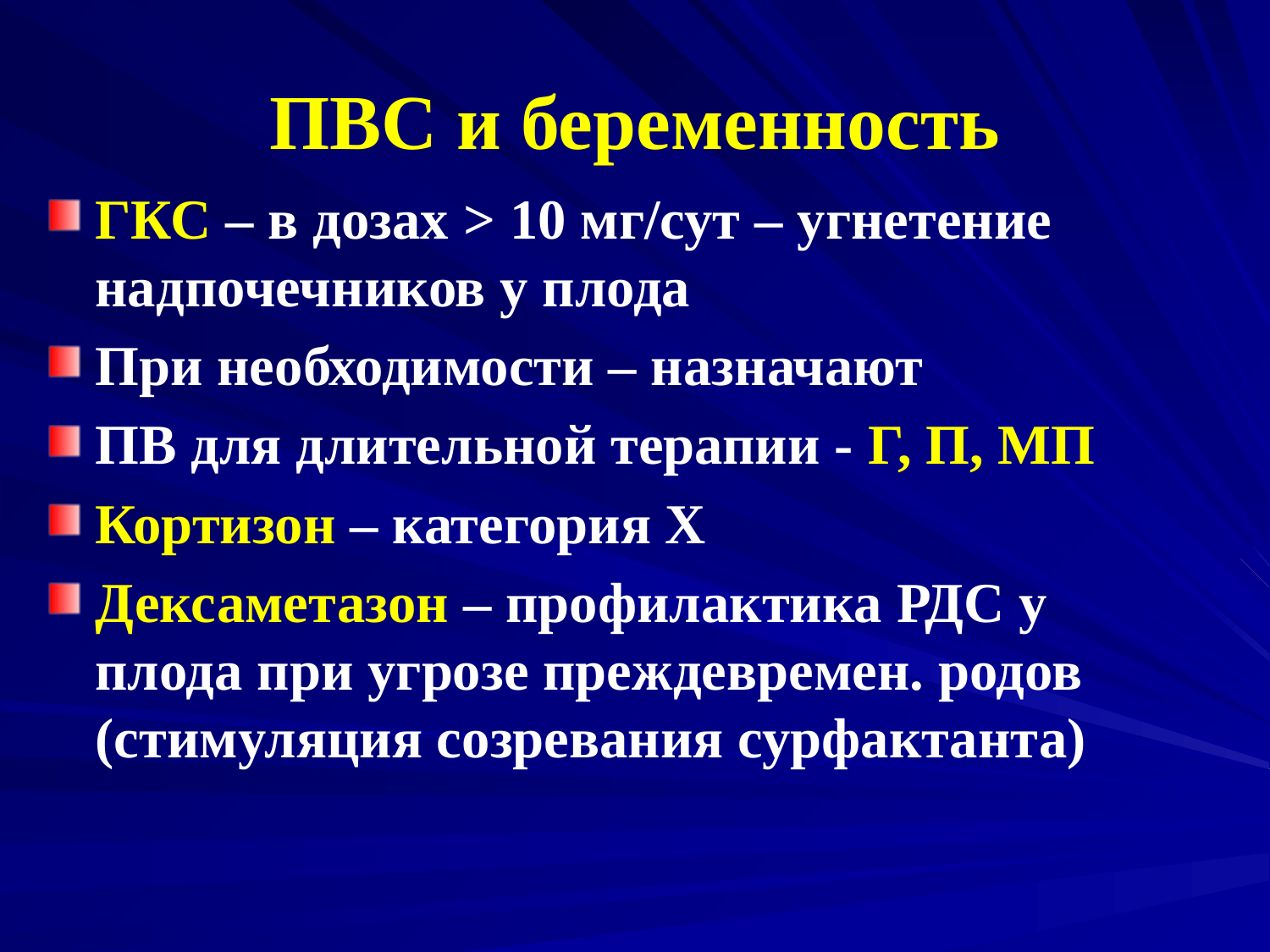

# ПВС и беременность
ГКС – в дозах > 10 мг/сут – угнетение надпочечников у плода
При необходимости – назначают
ПВ для длительной терапии - Г, П, МП
Кортизон – категория Х
Дексаметазон – профилактика РДС у плода при угрозе преждевремен. родов (стимуляция созревания сурфактанта)